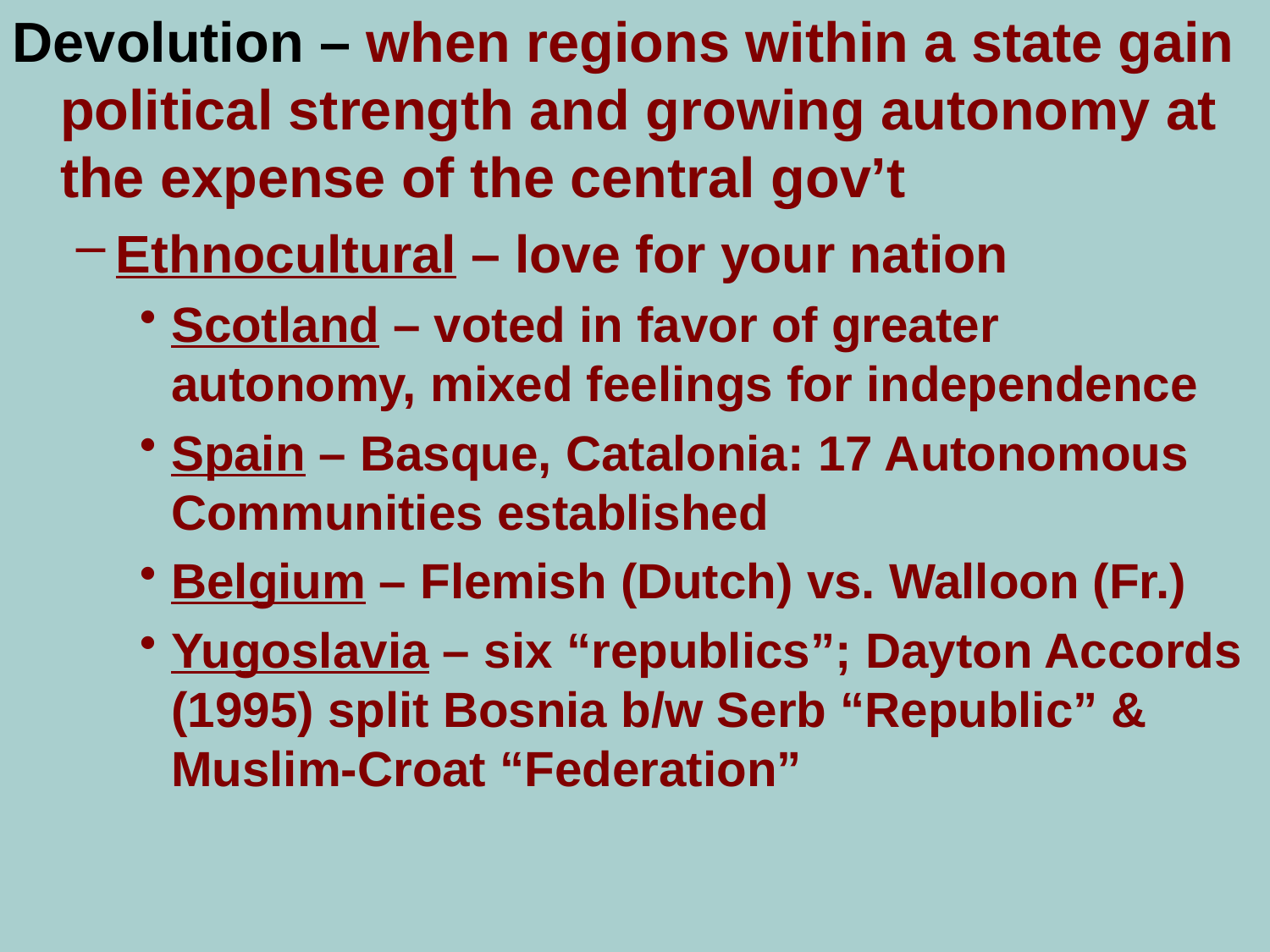

Devolution – when regions within a state gain political strength and growing autonomy at the expense of the central gov’t
Ethnocultural – love for your nation
Scotland – voted in favor of greater autonomy, mixed feelings for independence
Spain – Basque, Catalonia: 17 Autonomous Communities established
Belgium – Flemish (Dutch) vs. Walloon (Fr.)
Yugoslavia – six “republics”; Dayton Accords (1995) split Bosnia b/w Serb “Republic” & Muslim-Croat “Federation”